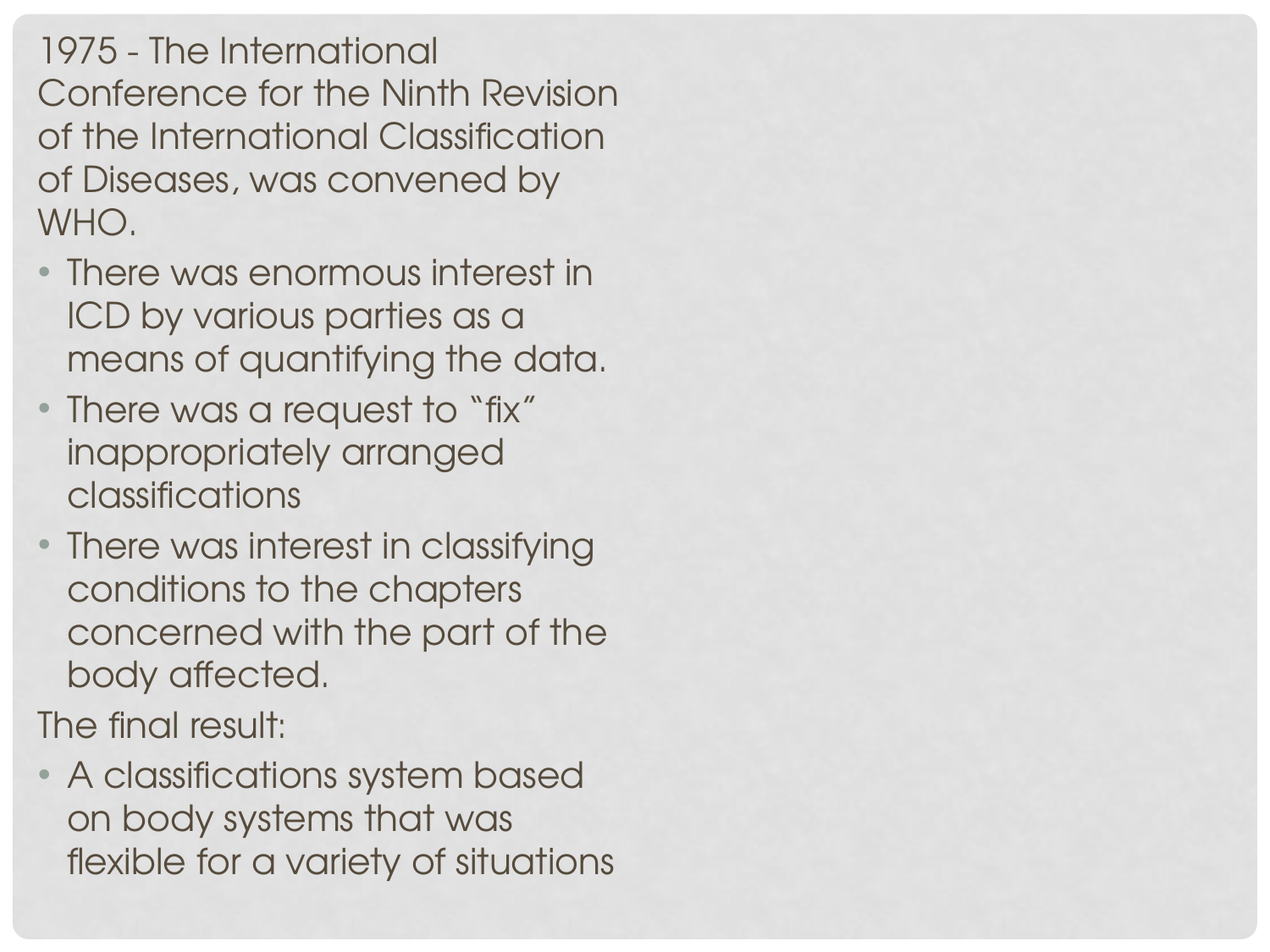

1975 - The International Conference for the Ninth Revision of the International Classification of Diseases, was convened by WHO.
There was enormous interest in ICD by various parties as a means of quantifying the data.
There was a request to “fix” inappropriately arranged classifications
There was interest in classifying conditions to the chapters concerned with the part of the body affected.
The final result:
A classifications system based on body systems that was flexible for a variety of situations